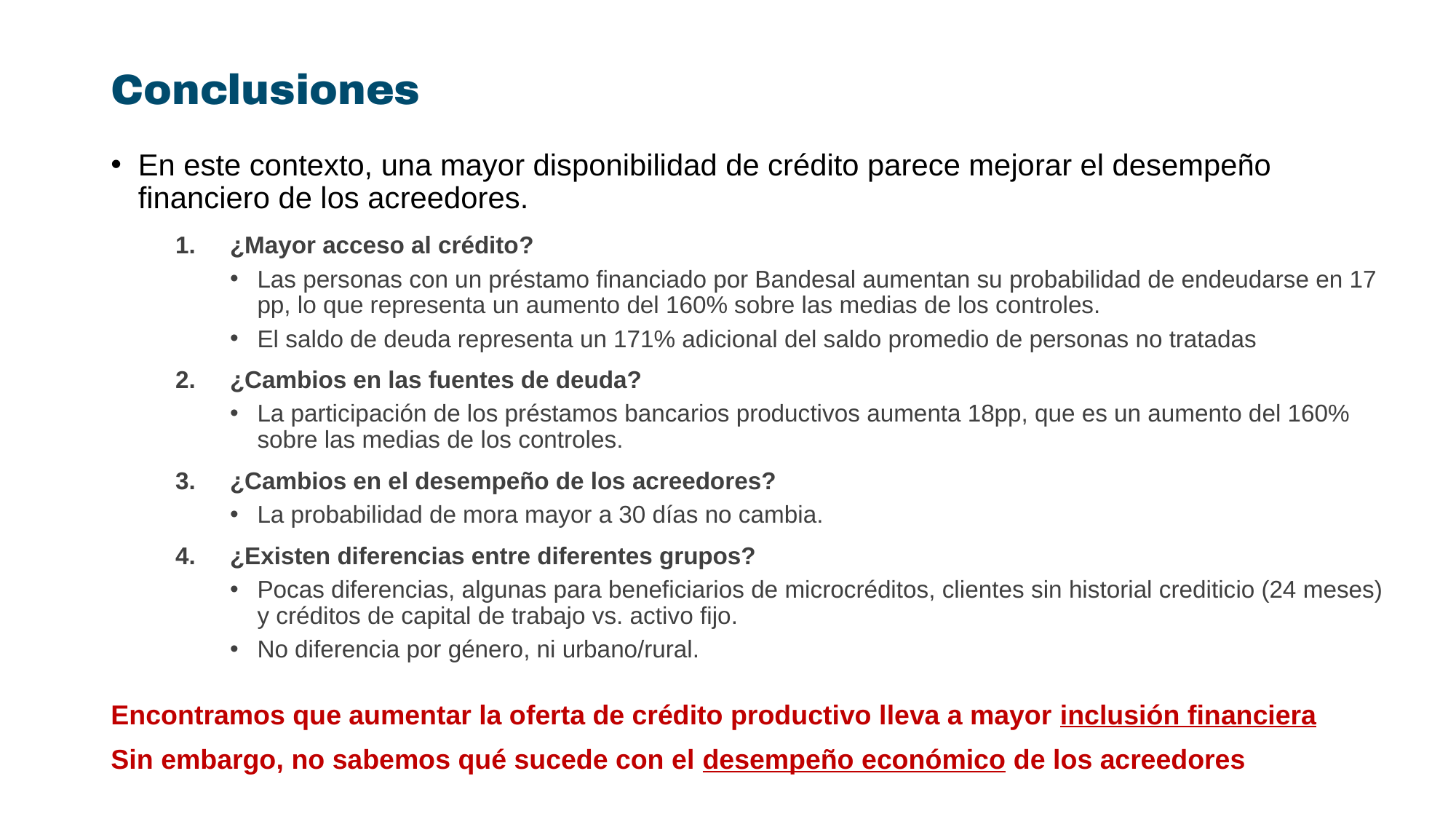

# Conclusiones
En este contexto, una mayor disponibilidad de crédito parece mejorar el desempeño financiero de los acreedores.
¿Mayor acceso al crédito?
Las personas con un préstamo financiado por Bandesal aumentan su probabilidad de endeudarse en 17 pp, lo que representa un aumento del 160% sobre las medias de los controles.
El saldo de deuda representa un 171% adicional del saldo promedio de personas no tratadas
¿Cambios en las fuentes de deuda?
La participación de los préstamos bancarios productivos aumenta 18pp, que es un aumento del 160% sobre las medias de los controles.
¿Cambios en el desempeño de los acreedores?
La probabilidad de mora mayor a 30 días no cambia.
¿Existen diferencias entre diferentes grupos?
Pocas diferencias, algunas para beneficiarios de microcréditos, clientes sin historial crediticio (24 meses) y créditos de capital de trabajo vs. activo fijo.
No diferencia por género, ni urbano/rural.
Encontramos que aumentar la oferta de crédito productivo lleva a mayor inclusión financiera
Sin embargo, no sabemos qué sucede con el desempeño económico de los acreedores